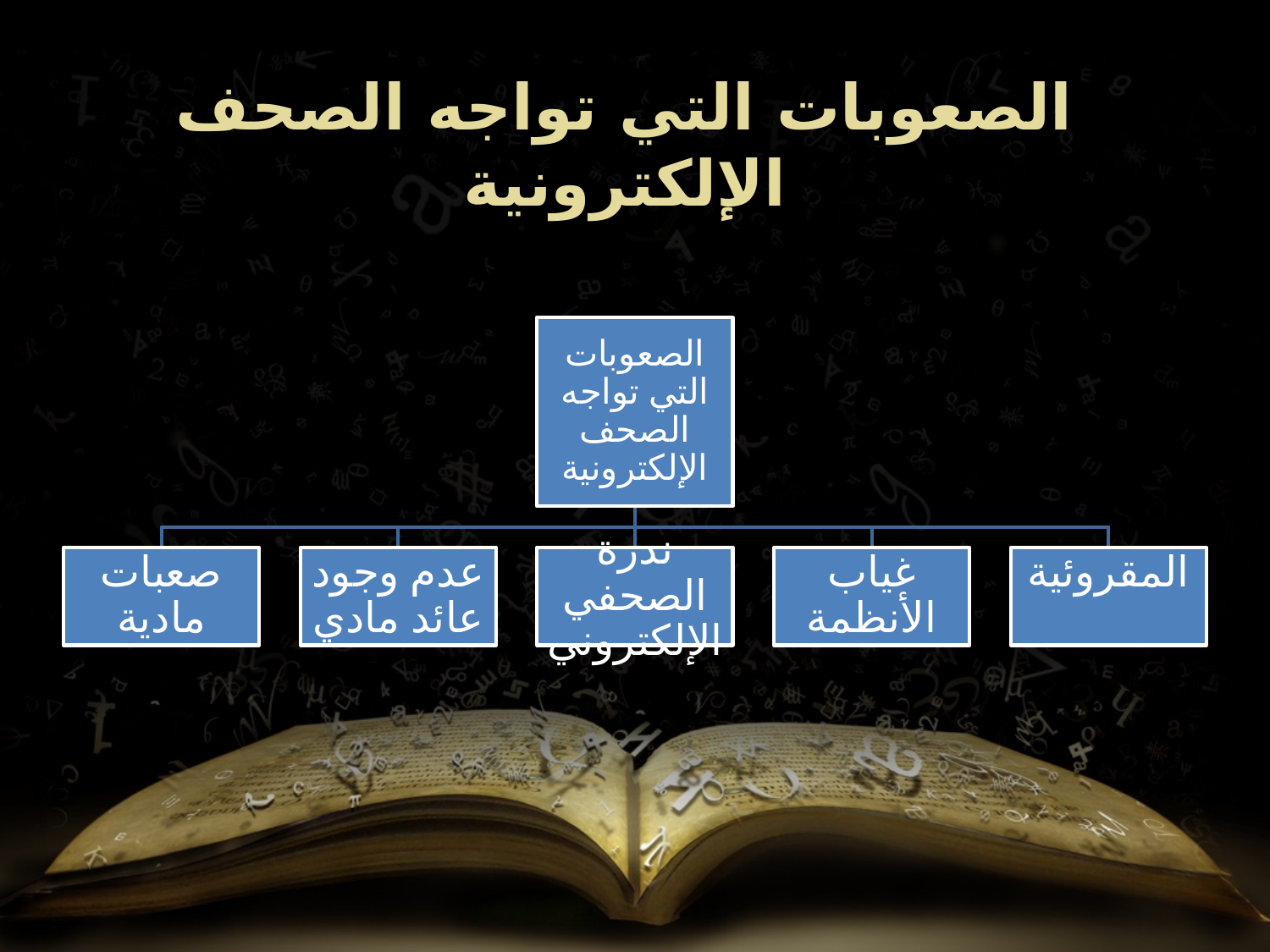

# الصعوبات التي تواجه الصحف الإلكترونية
الصعوبات التي تواجه الصحف الإلكترونية
صعبات مادية
عدم وجود عائد مادي
ندرة الصحفي الإلكتروني
غياب الأنظمة
المقروئية